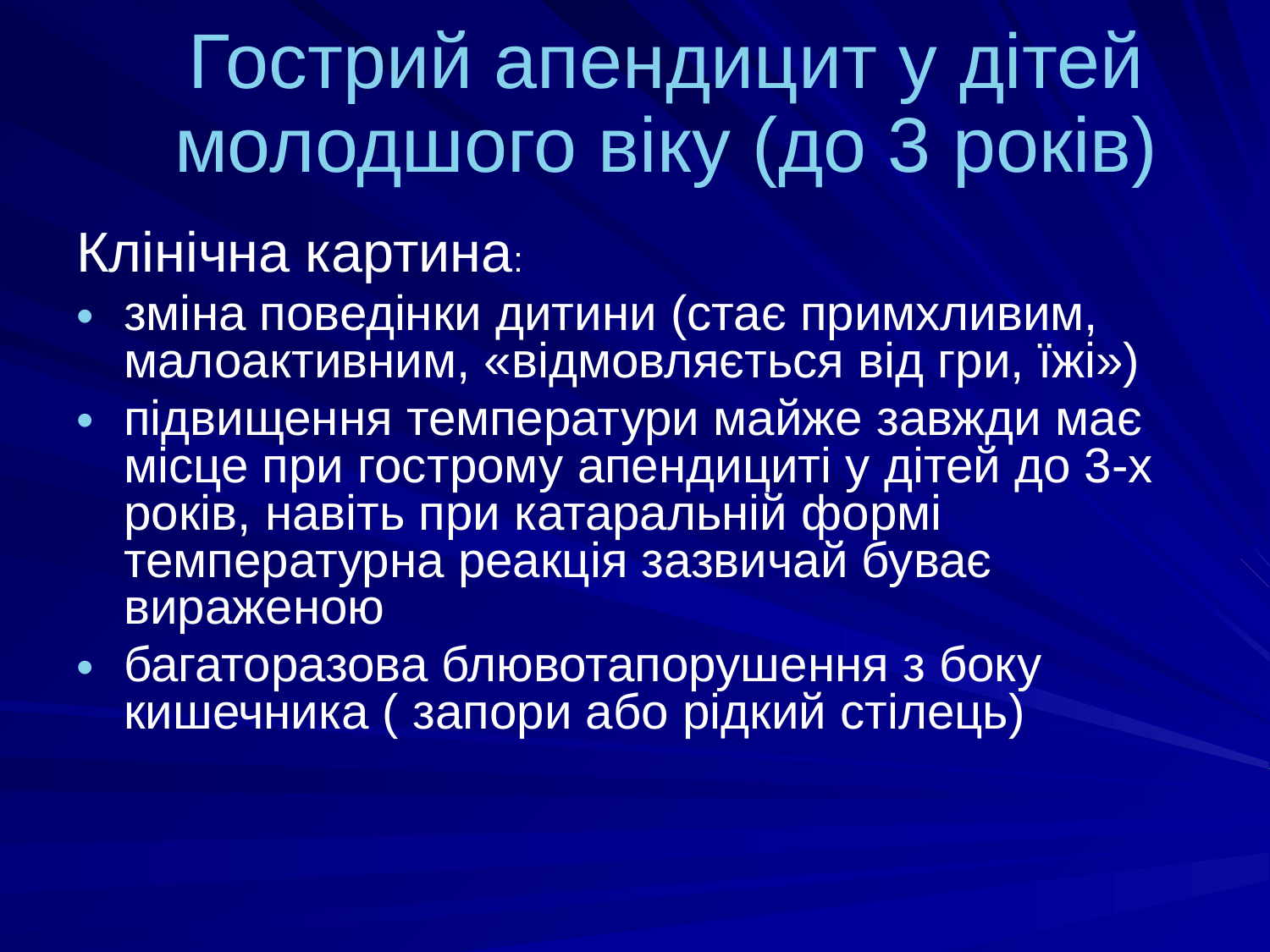

Гострий апендицит у дітей молодшого віку (до 3 років)
Клінічна картина:
зміна поведінки дитини (стає примхливим, малоактивним, «відмовляється від гри, їжі»)
підвищення температури майже завжди має місце при гострому апендициті у дітей до 3-х років, навіть при катаральній формі температурна реакція зазвичай буває вираженою
багаторазова блювотапорушення з боку кишечника ( запори або рідкий стілець)